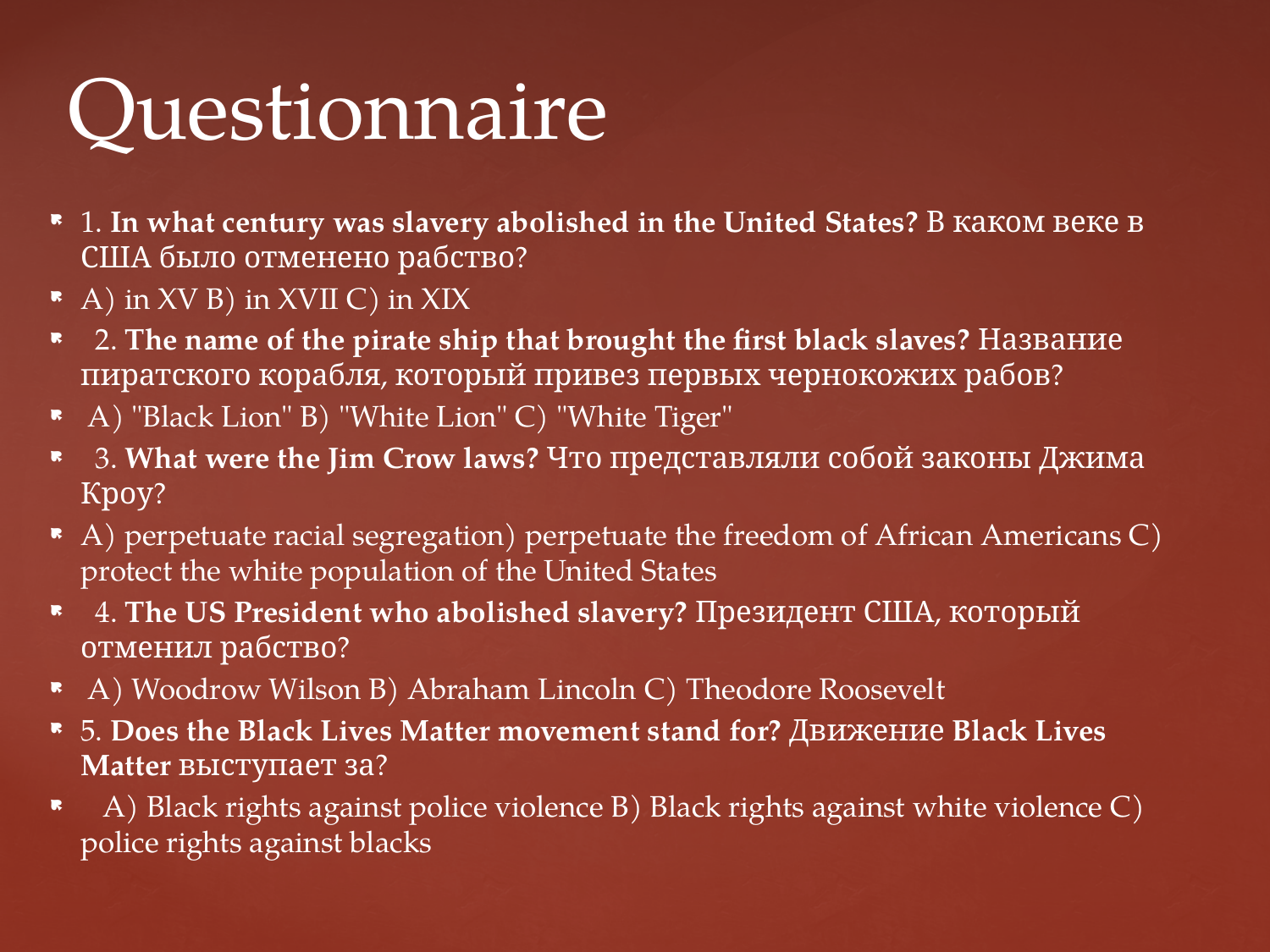

# Questionnaire
1. In what century was slavery abolished in the United States? В каком веке в США было отменено рабство?
A) in XV B) in XVII C) in XIX
  2. The name of the pirate ship that brought the first black slaves? Название пиратского корабля, который привез первых чернокожих рабов?
 A) "Black Lion" B) "White Lion" C) "White Tiger"
  3. What were the Jim Crow laws? Что представляли собой законы Джима Кроу?
A) perpetuate racial segregation) perpetuate the freedom of African Americans C) protect the white population of the United States
  4. The US President who abolished slavery? Президент США, который отменил рабство?
 A) Woodrow Wilson B) Abraham Lincoln C) Theodore Roosevelt
5. Does the Black Lives Matter movement stand for? Движение Black Lives Matter выступает за?
   A) Black rights against police violence B) Black rights against white violence C) police rights against blacks